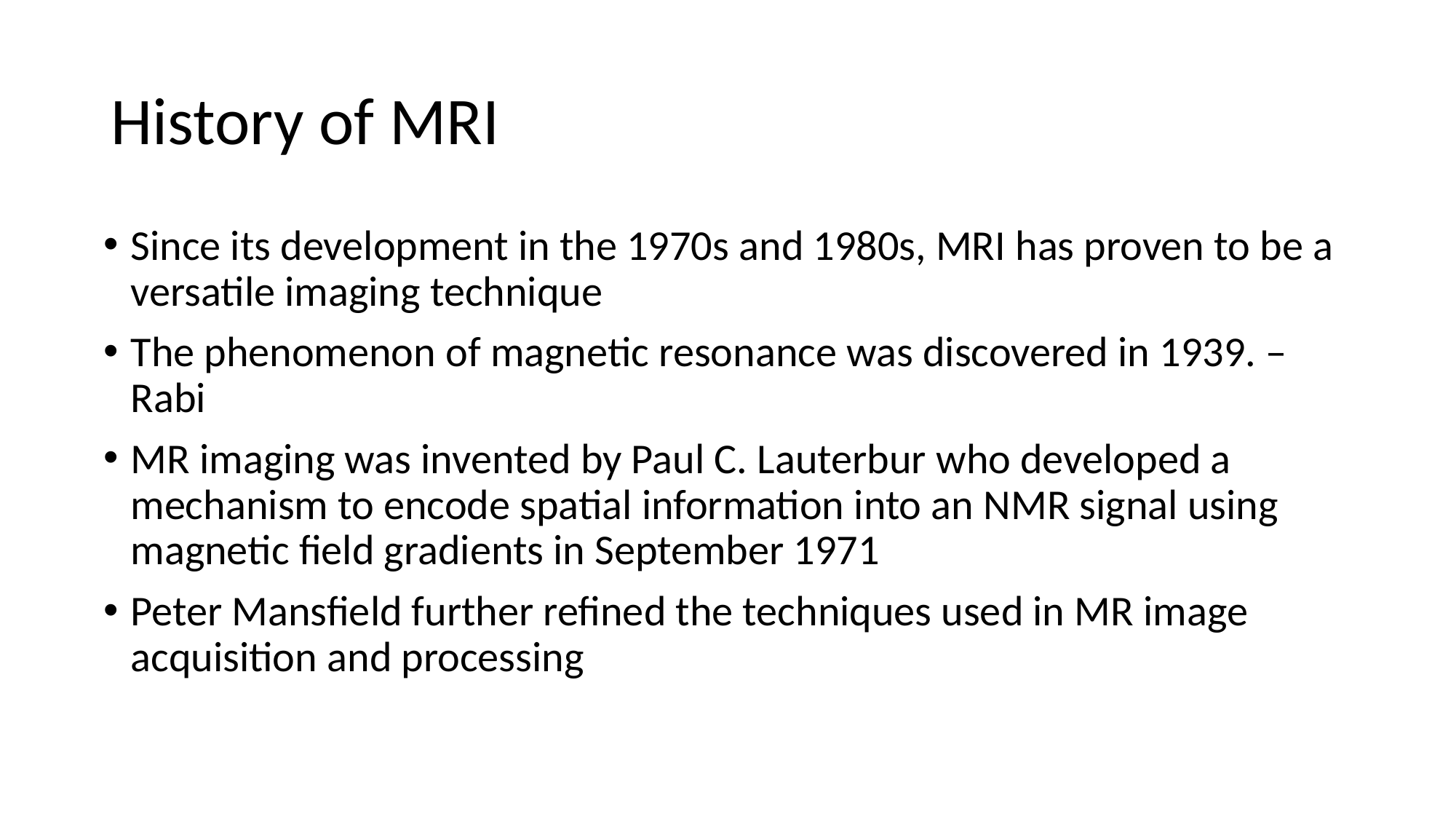

# History of MRI
Since its development in the 1970s and 1980s, MRI has proven to be a versatile imaging technique
The phenomenon of magnetic resonance was discovered in 1939. – Rabi
MR imaging was invented by Paul C. Lauterbur who developed a mechanism to encode spatial information into an NMR signal using magnetic field gradients in September 1971
Peter Mansfield further refined the techniques used in MR image acquisition and processing